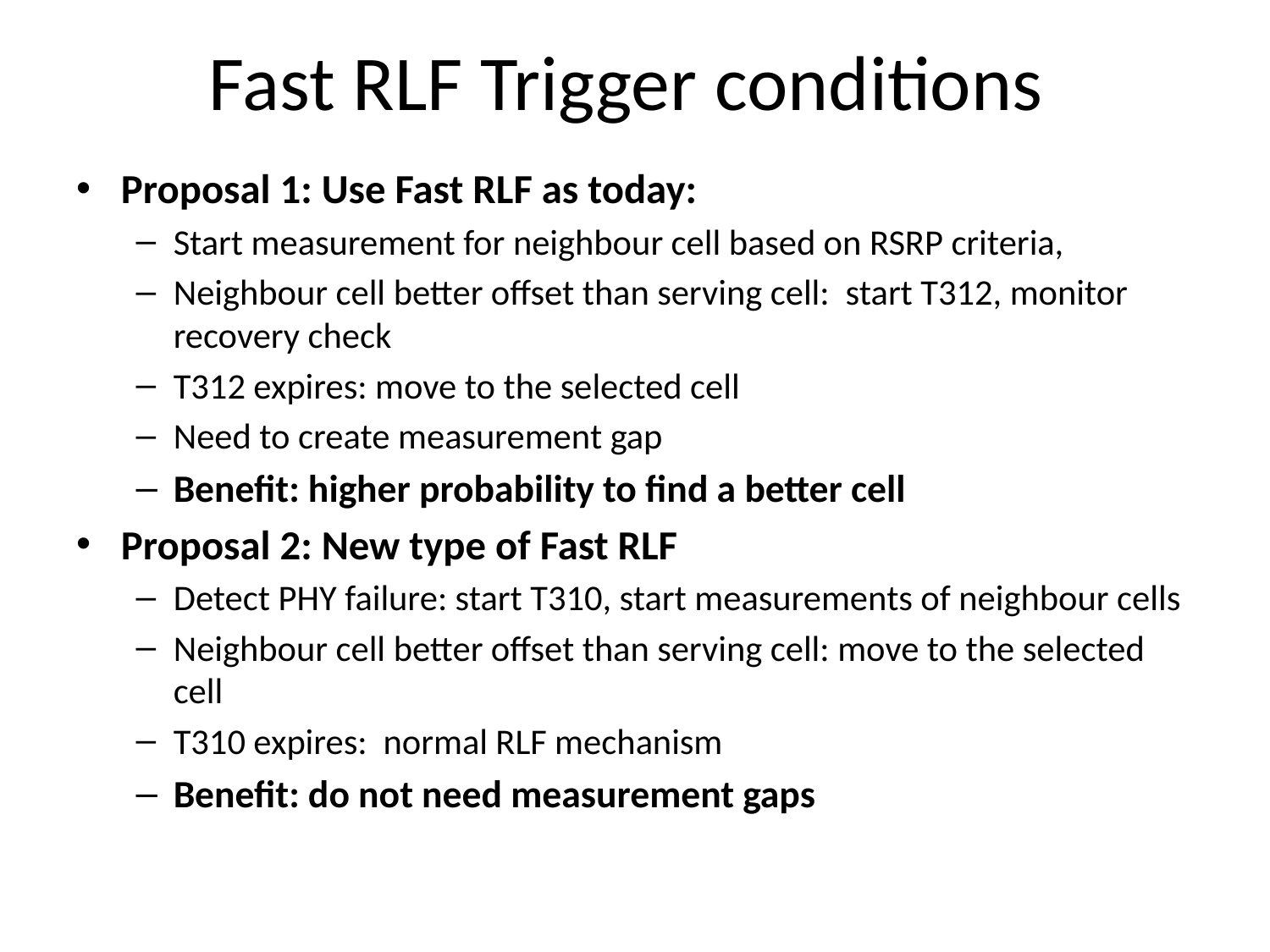

# Fast RLF Trigger conditions
Proposal 1: Use Fast RLF as today:
Start measurement for neighbour cell based on RSRP criteria,
Neighbour cell better offset than serving cell:  start T312, monitor recovery check
T312 expires: move to the selected cell
Need to create measurement gap
Benefit: higher probability to find a better cell
Proposal 2: New type of Fast RLF
Detect PHY failure: start T310, start measurements of neighbour cells
Neighbour cell better offset than serving cell: move to the selected cell
T310 expires:  normal RLF mechanism
Benefit: do not need measurement gaps